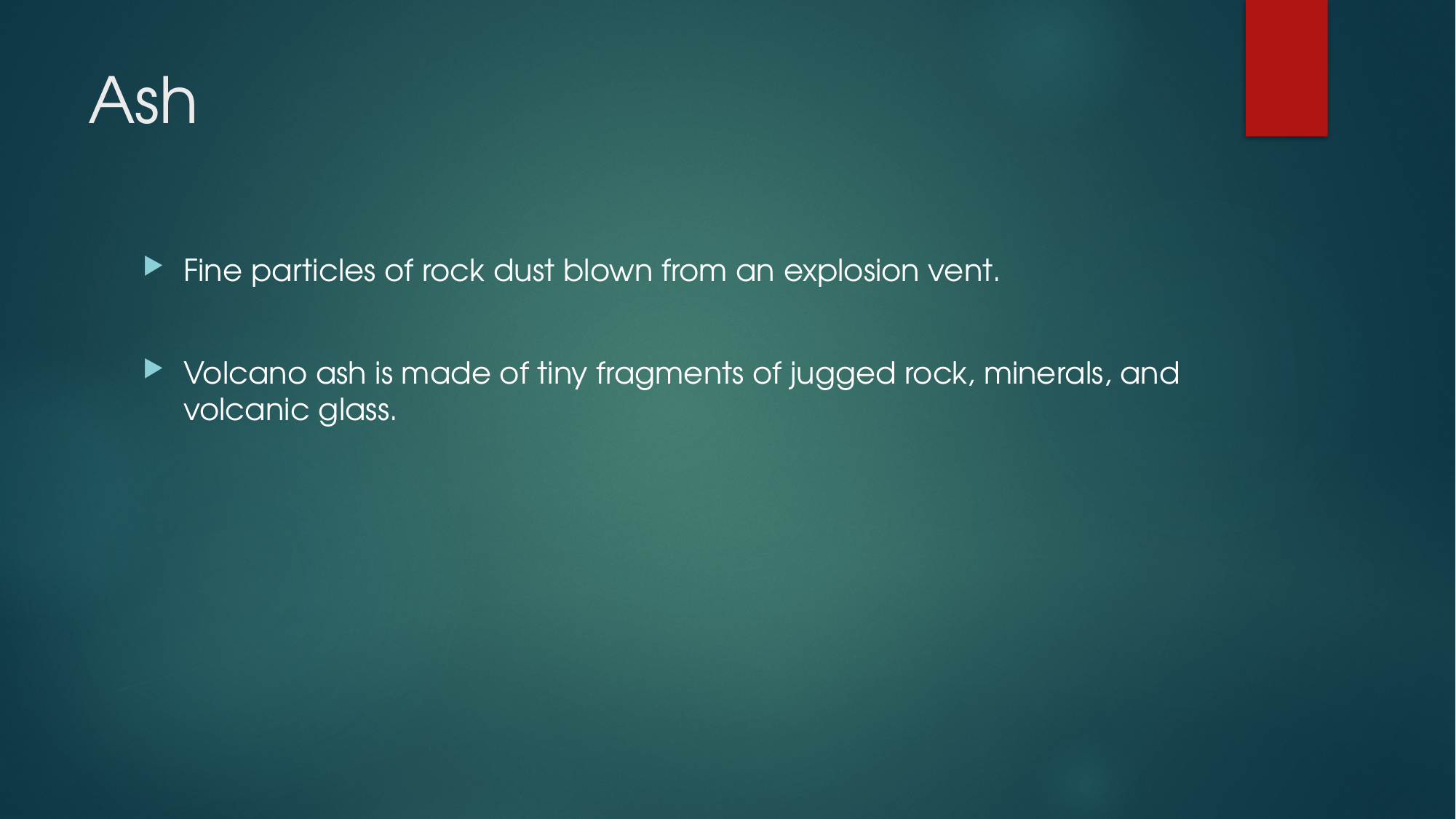

# Ash
Fine particles of rock dust blown from an explosion vent.

Volcano ash is made of tiny fragments of jugged rock, minerals, and volcanic glass.